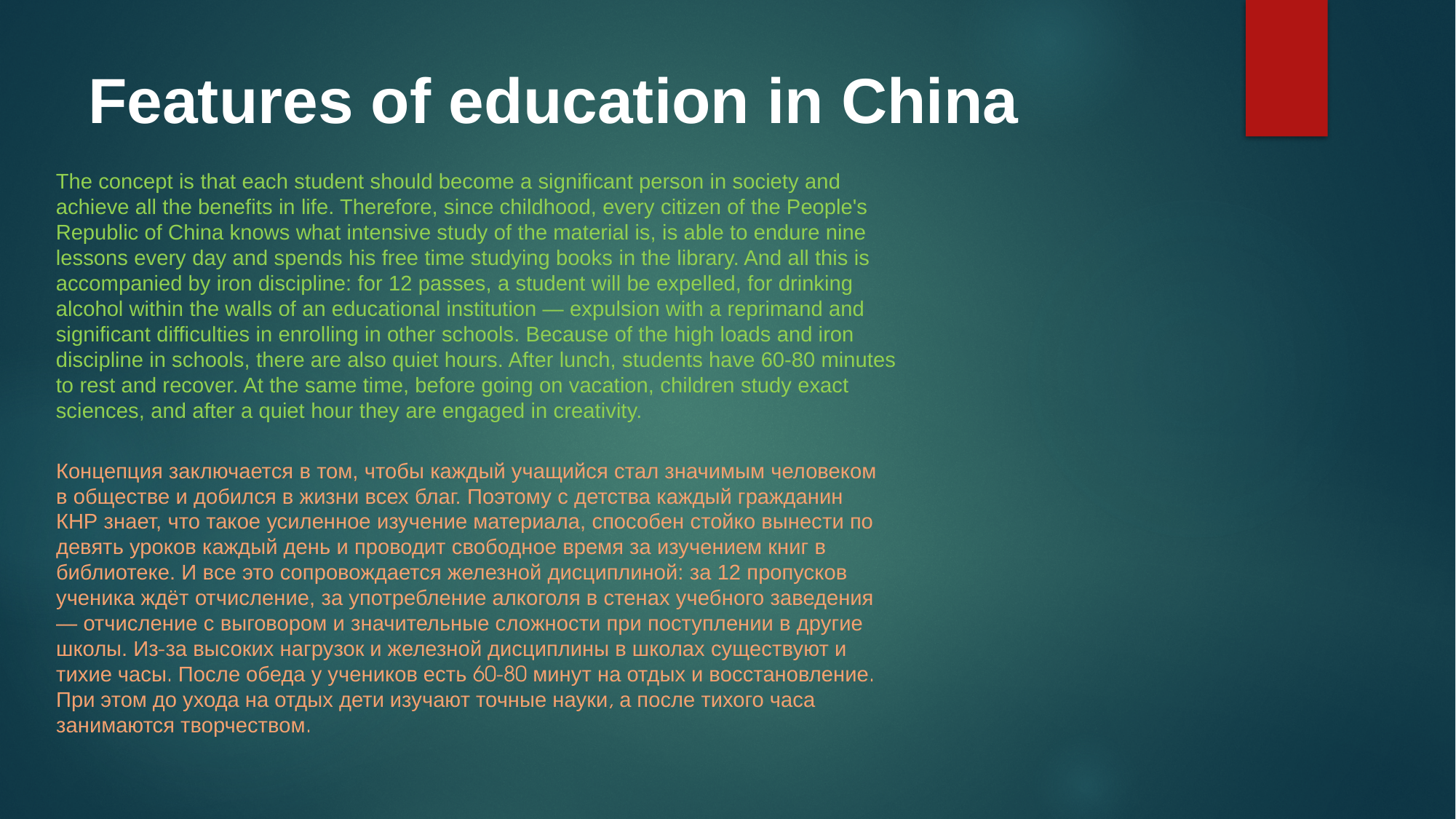

# Features of education in China
The concept is that each student should become a significant person in society and achieve all the benefits in life. Therefore, since childhood, every citizen of the People's Republic of China knows what intensive study of the material is, is able to endure nine lessons every day and spends his free time studying books in the library. And all this is accompanied by iron discipline: for 12 passes, a student will be expelled, for drinking alcohol within the walls of an educational institution — expulsion with a reprimand and significant difficulties in enrolling in other schools. Because of the high loads and iron discipline in schools, there are also quiet hours. After lunch, students have 60-80 minutes to rest and recover. At the same time, before going on vacation, children study exact sciences, and after a quiet hour they are engaged in creativity.
Концепция заключается в том, чтобы каждый учащийся стал значимым человеком в обществе и добился в жизни всех благ. Поэтому с детства каждый гражданин КНР знает, что такое усиленное изучение материала, способен стойко вынести по девять уроков каждый день и проводит свободное время за изучением книг в библиотеке. И все это сопровождается железной дисциплиной: за 12 пропусков ученика ждёт отчисление, за употребление алкоголя в стенах учебного заведения — отчисление с выговором и значительные сложности при поступлении в другие школы. Из-за высоких нагрузок и железной дисциплины в школах существуют и тихие часы. После обеда у учеников есть 60-80 минут на отдых и восстановление. При этом до ухода на отдых дети изучают точные науки, а после тихого часа занимаются творчеством.